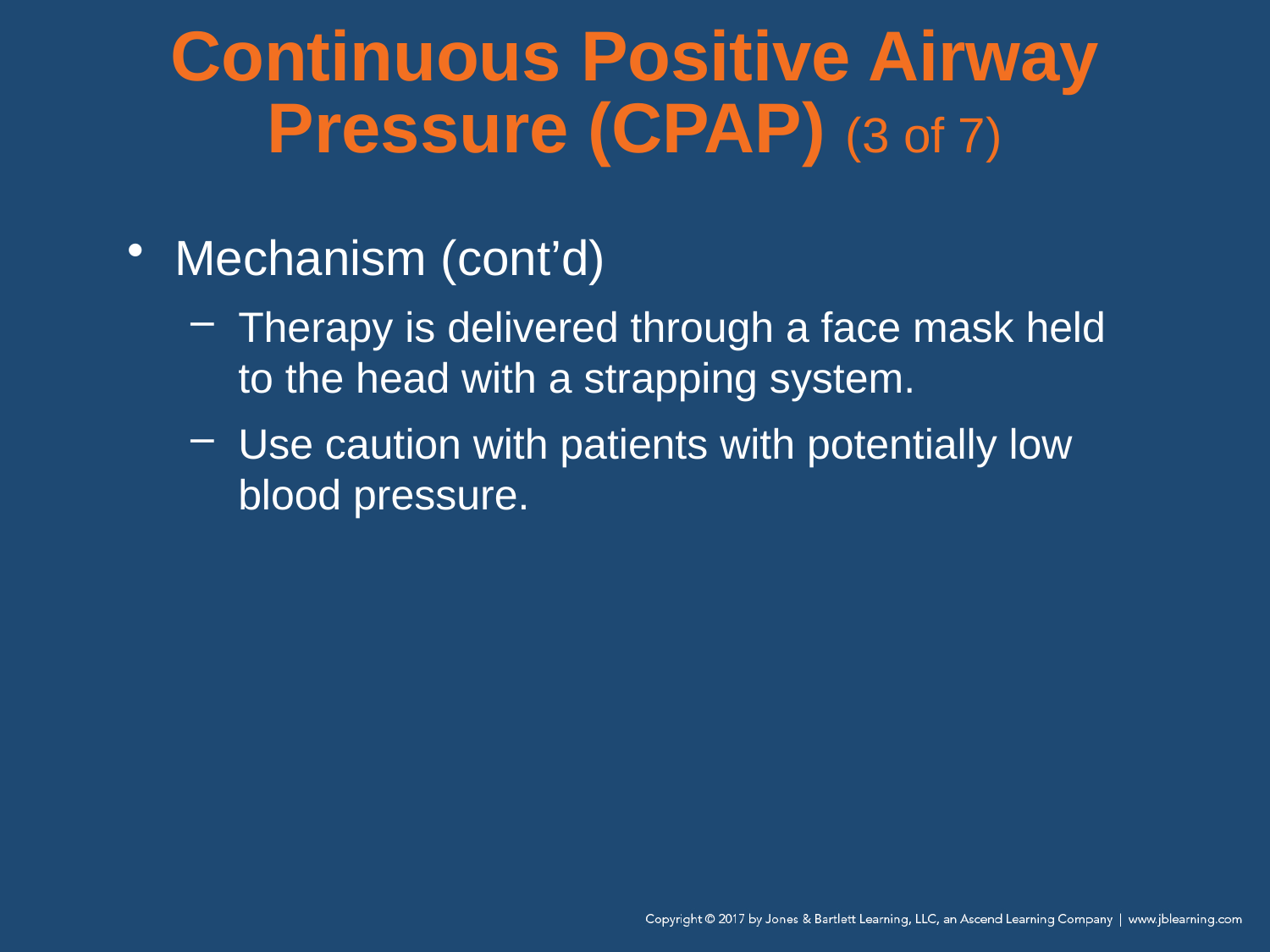

# Continuous Positive Airway Pressure (CPAP) (3 of 7)
Mechanism (cont’d)
Therapy is delivered through a face mask held to the head with a strapping system.
Use caution with patients with potentially low blood pressure.